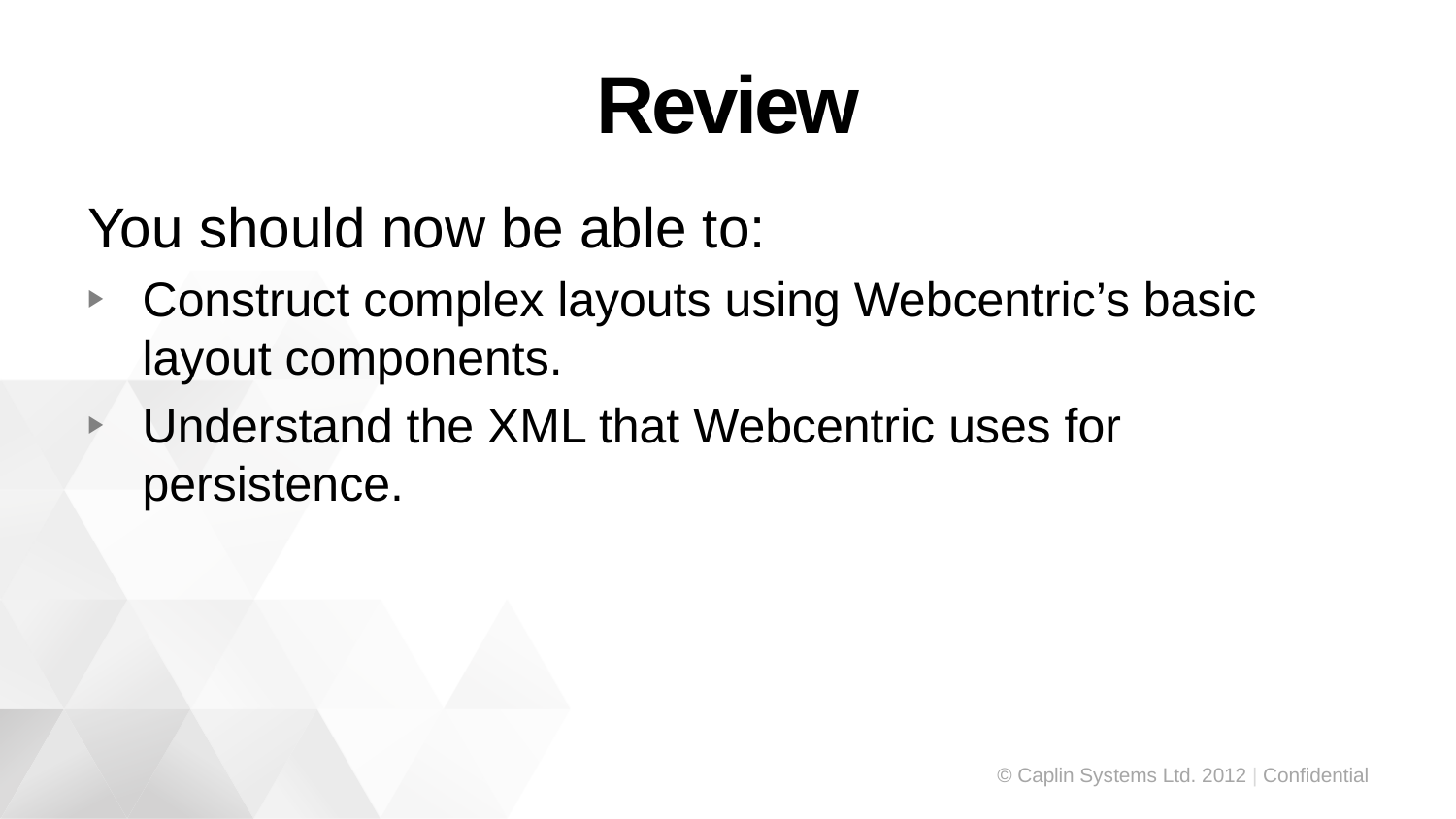

# Review
You should now be able to:
Construct complex layouts using Webcentric’s basic layout components.
Understand the XML that Webcentric uses for persistence.